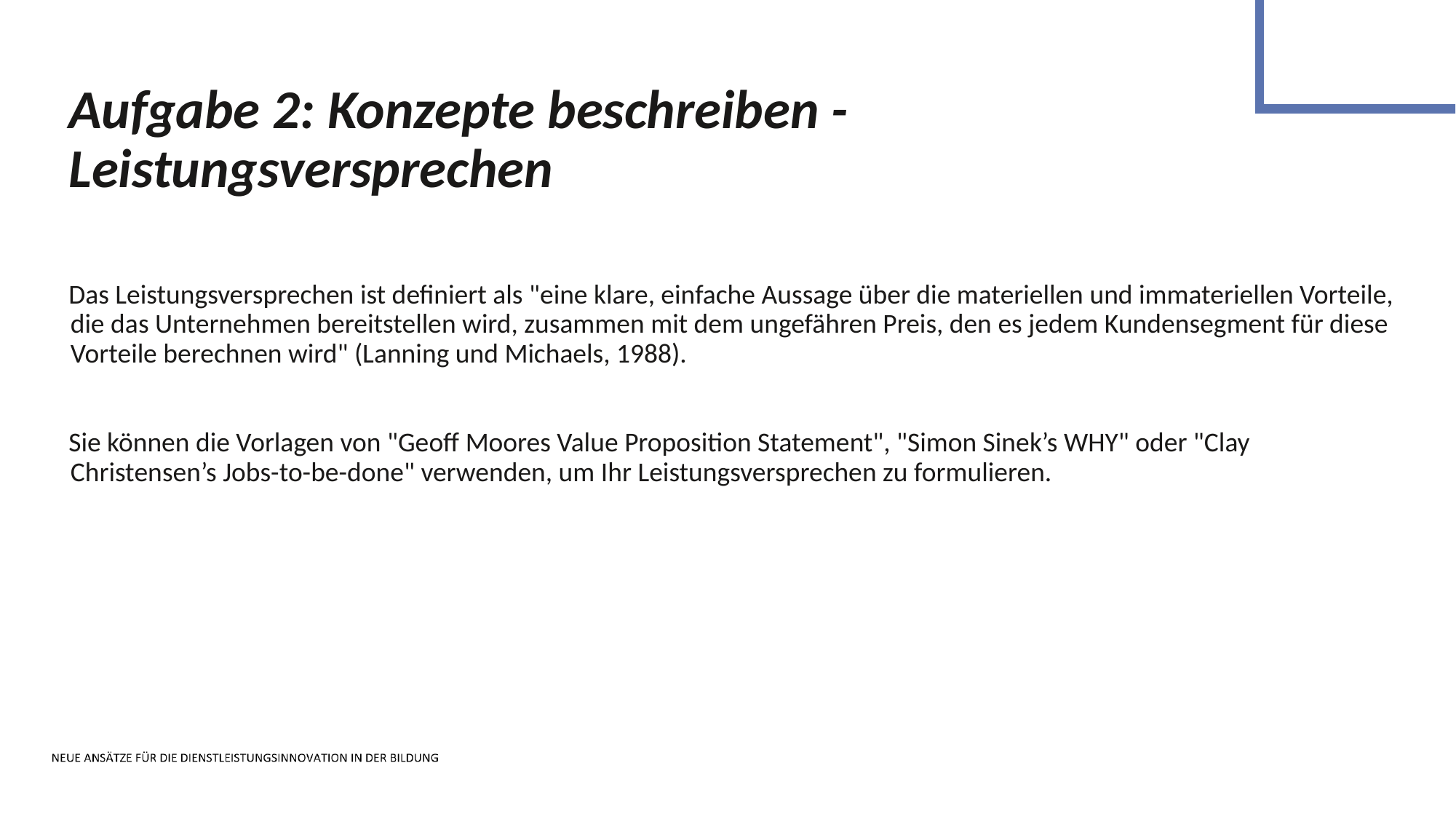

Aufgabe 2: Konzepte beschreiben - Leistungsversprechen
Das Leistungsversprechen ist definiert als "eine klare, einfache Aussage über die materiellen und immateriellen Vorteile, die das Unternehmen bereitstellen wird, zusammen mit dem ungefähren Preis, den es jedem Kundensegment für diese Vorteile berechnen wird" (Lanning und Michaels, 1988).

Sie können die Vorlagen von "Geoff Moores Value Proposition Statement", "Simon Sinek’s WHY" oder "Clay Christensen’s Jobs-to-be-done" verwenden, um Ihr Leistungsversprechen zu formulieren.